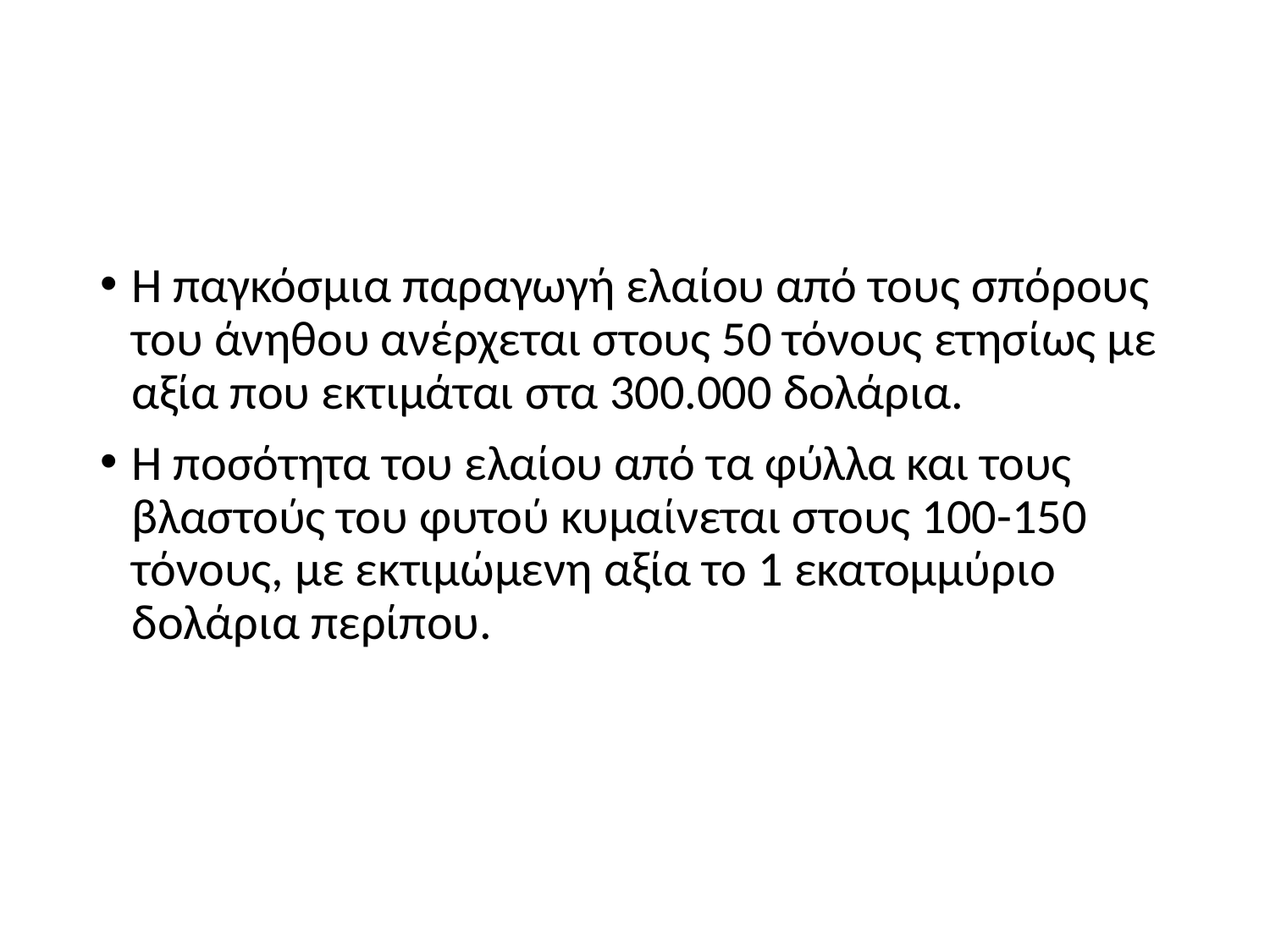

#
Η παγκόσμια παραγωγή ελαίου από τους σπόρους του άνηθου ανέρχεται στους 50 τόνους ετησίως με αξία που εκτιμάται στα 300.000 δολάρια.
Η ποσότητα του ελαίου από τα φύλλα και τους βλαστούς του φυτού κυμαίνεται στους 100-150 τόνους, με εκτιμώμενη αξία το 1 εκατομμύριο δολάρια περίπου.